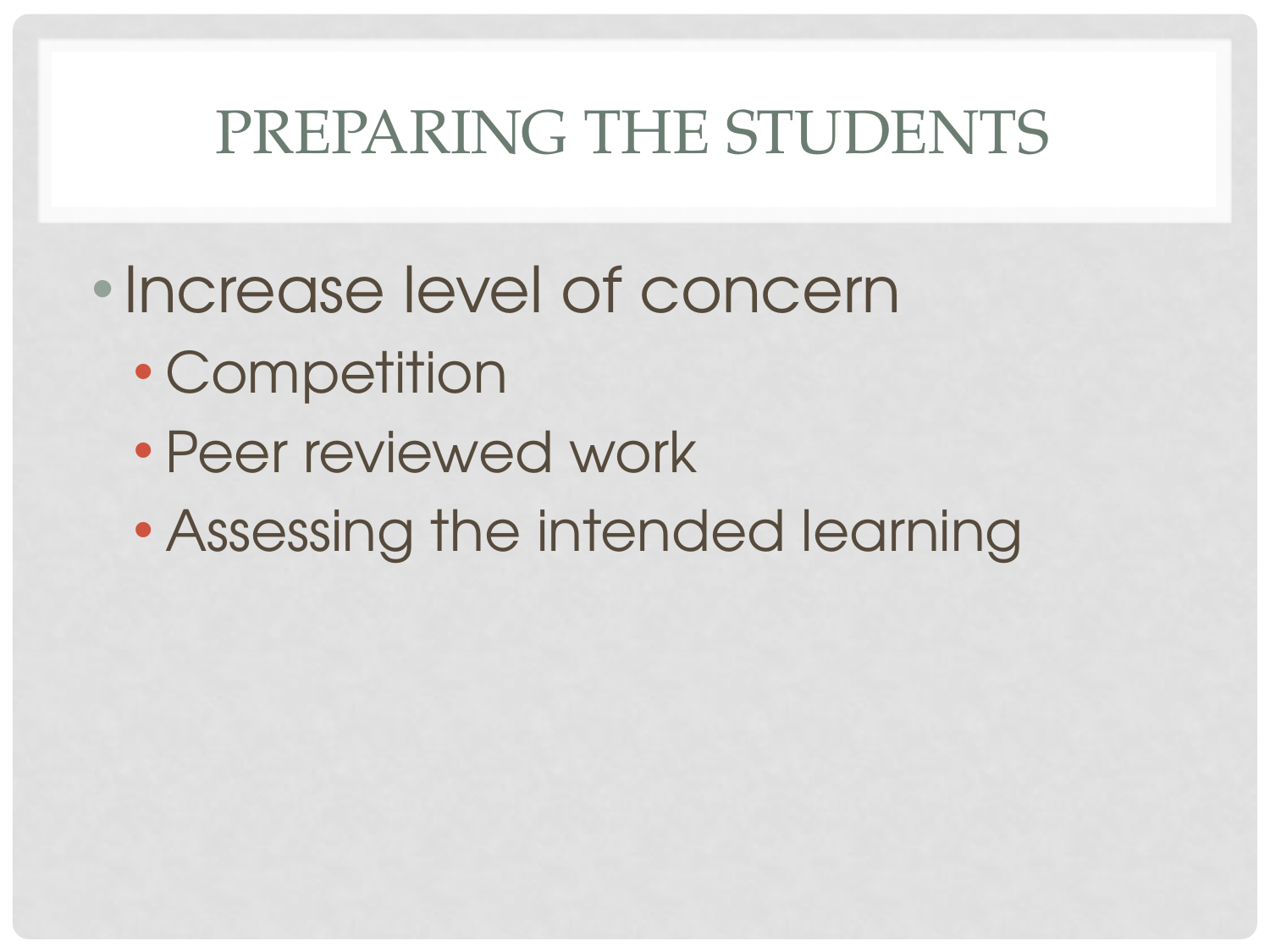

# Preparing the students
Increase level of concern
Competition
Peer reviewed work
Assessing the intended learning